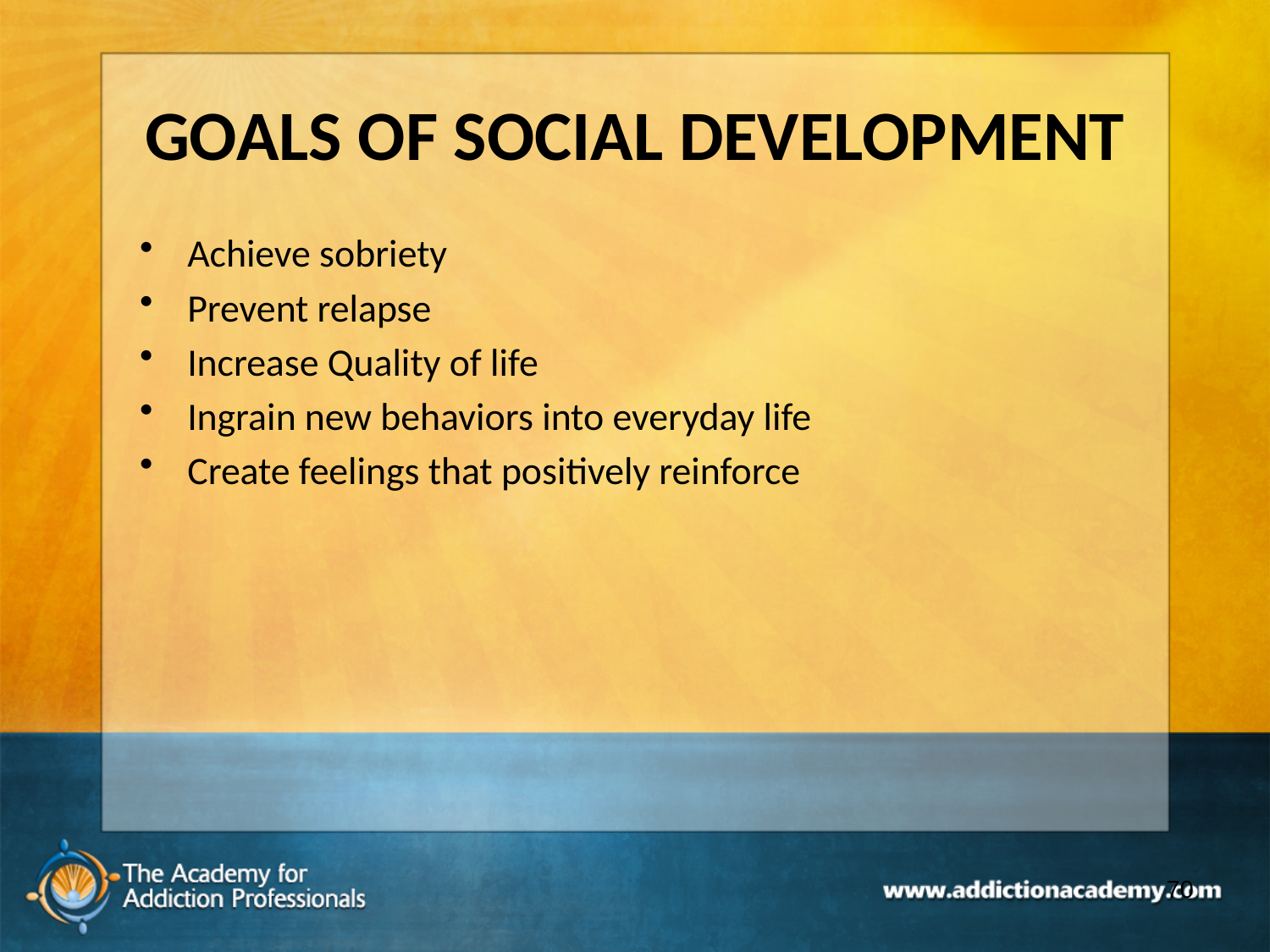

# GOALS OF SOCIAL DEVELOPMENT
Achieve sobriety
Prevent relapse
Increase Quality of life
Ingrain new behaviors into everyday life
Create feelings that positively reinforce

70